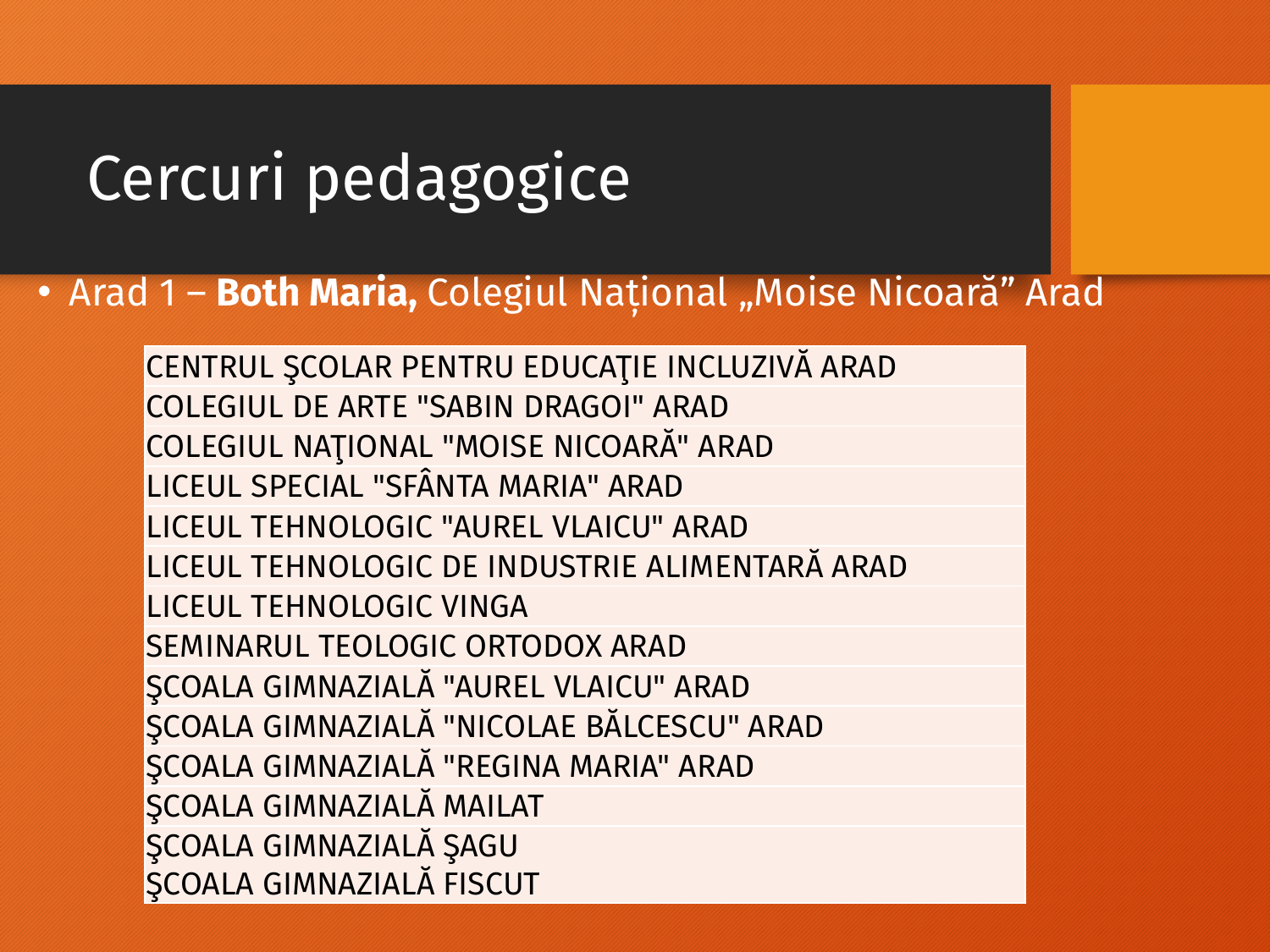

# Cercuri pedagogice
Arad 1 – Both Maria, Colegiul Național „Moise Nicoară” Arad

| CENTRUL ŞCOLAR PENTRU EDUCAŢIE INCLUZIVĂ ARAD |
| --- |
| COLEGIUL DE ARTE "SABIN DRAGOI" ARAD |
| COLEGIUL NAŢIONAL "MOISE NICOARĂ" ARAD |
| LICEUL SPECIAL "SFÂNTA MARIA" ARAD |
| LICEUL TEHNOLOGIC "AUREL VLAICU" ARAD |
| LICEUL TEHNOLOGIC DE INDUSTRIE ALIMENTARĂ ARAD |
| LICEUL TEHNOLOGIC VINGA |
| SEMINARUL TEOLOGIC ORTODOX ARAD |
| ŞCOALA GIMNAZIALĂ "AUREL VLAICU" ARAD |
| ŞCOALA GIMNAZIALĂ "NICOLAE BĂLCESCU" ARAD |
| ŞCOALA GIMNAZIALĂ "REGINA MARIA" ARAD |
| ŞCOALA GIMNAZIALĂ MAILAT |
| ŞCOALA GIMNAZIALĂ ŞAGU ŞCOALA GIMNAZIALĂ FISCUT |